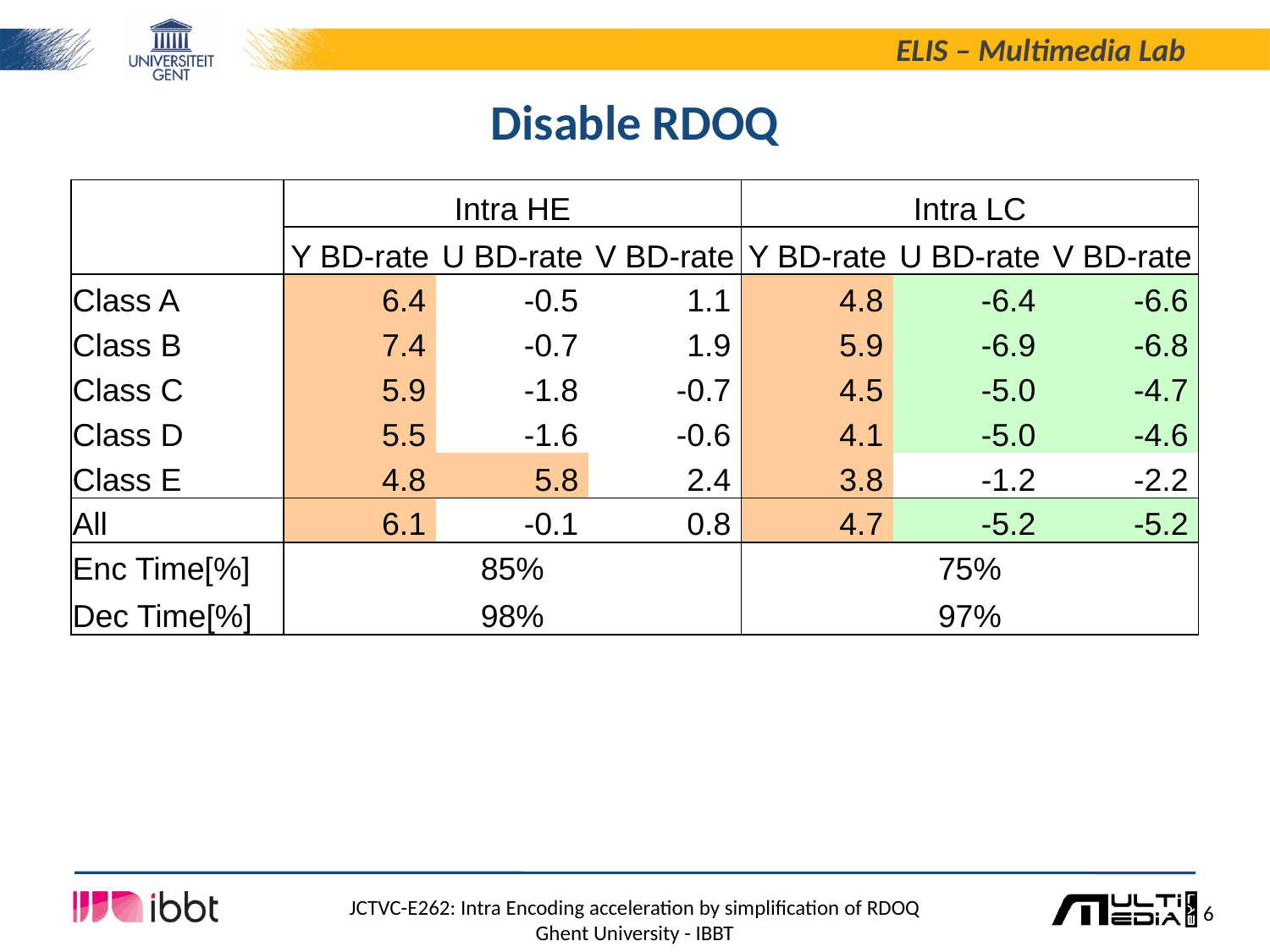

# Disable RDOQ
|  | Intra HE |  |  | Intra LC |  |  |
| --- | --- | --- | --- | --- | --- | --- |
|  | Y BD-rate | U BD-rate | V BD-rate | Y BD-rate | U BD-rate | V BD-rate |
| Class A | 6.4 | -0.5 | 1.1 | 4.8 | -6.4 | -6.6 |
| Class B | 7.4 | -0.7 | 1.9 | 5.9 | -6.9 | -6.8 |
| Class C | 5.9 | -1.8 | -0.7 | 4.5 | -5.0 | -4.7 |
| Class D | 5.5 | -1.6 | -0.6 | 4.1 | -5.0 | -4.6 |
| Class E | 4.8 | 5.8 | 2.4 | 3.8 | -1.2 | -2.2 |
| All | 6.1 | -0.1 | 0.8 | 4.7 | -5.2 | -5.2 |
| Enc Time[%] | 85% |  |  | 75% |  |  |
| Dec Time[%] | 98% |  |  | 97% |  |  |